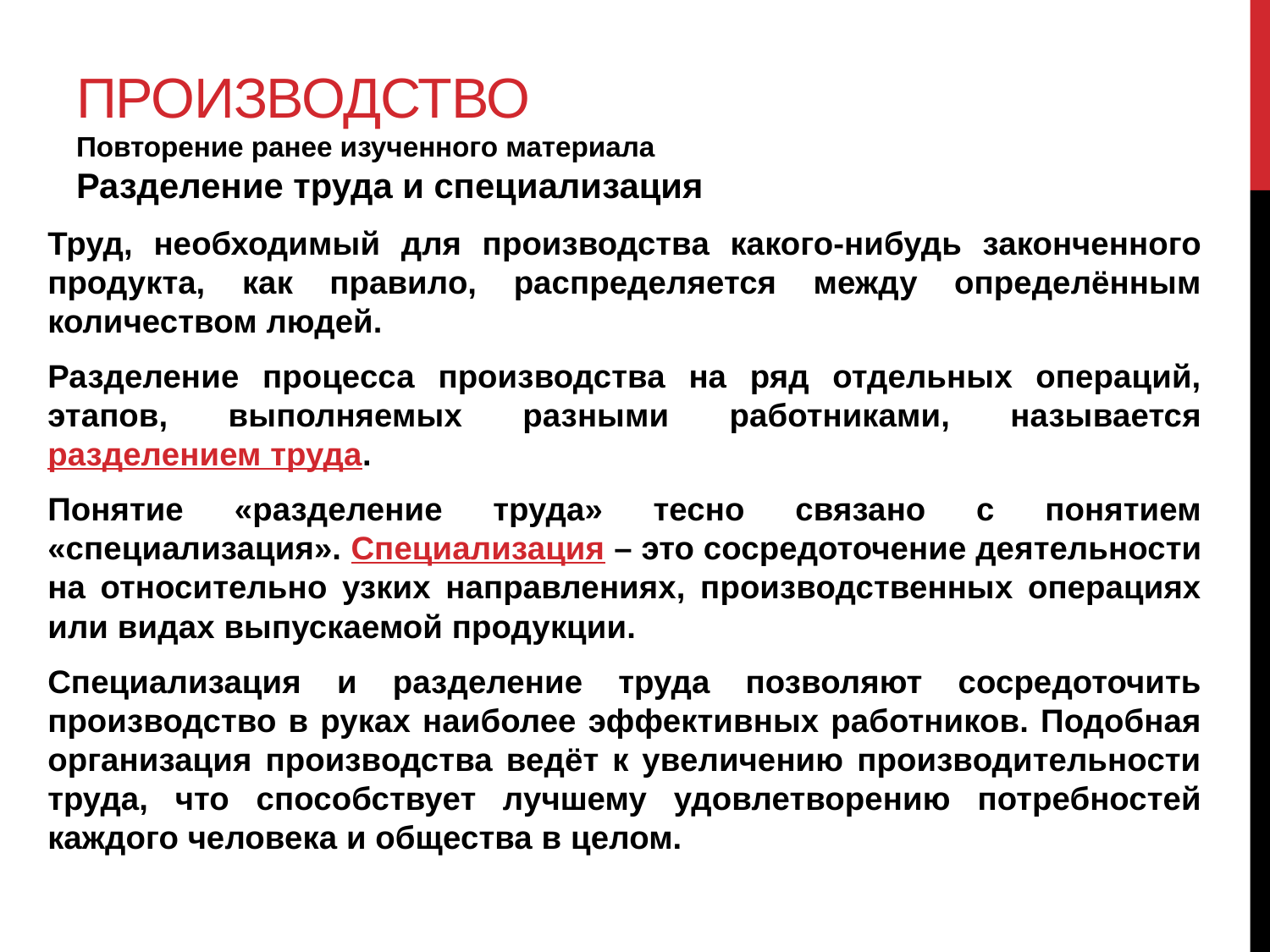

# производство Повторение ранее изученного материала Разделение труда и специализация
Труд, необходимый для производства какого-нибудь законченного продукта, как правило, распределяется между определённым количеством людей.
Разделение процесса производства на ряд отдельных операций, этапов, выполняемых разными работниками, называется разделением труда.
Понятие «разделение труда» тесно связано с понятием «специализация». Специализация – это сосредоточение деятельности на относительно узких направлениях, производственных операциях или видах выпускаемой продукции.
Специализация и разделение труда позволяют сосредоточить производство в руках наиболее эффективных работников. Подобная организация производства ведёт к увеличению производительности труда, что способствует лучшему удовлетворению потребностей каждого человека и общества в целом.